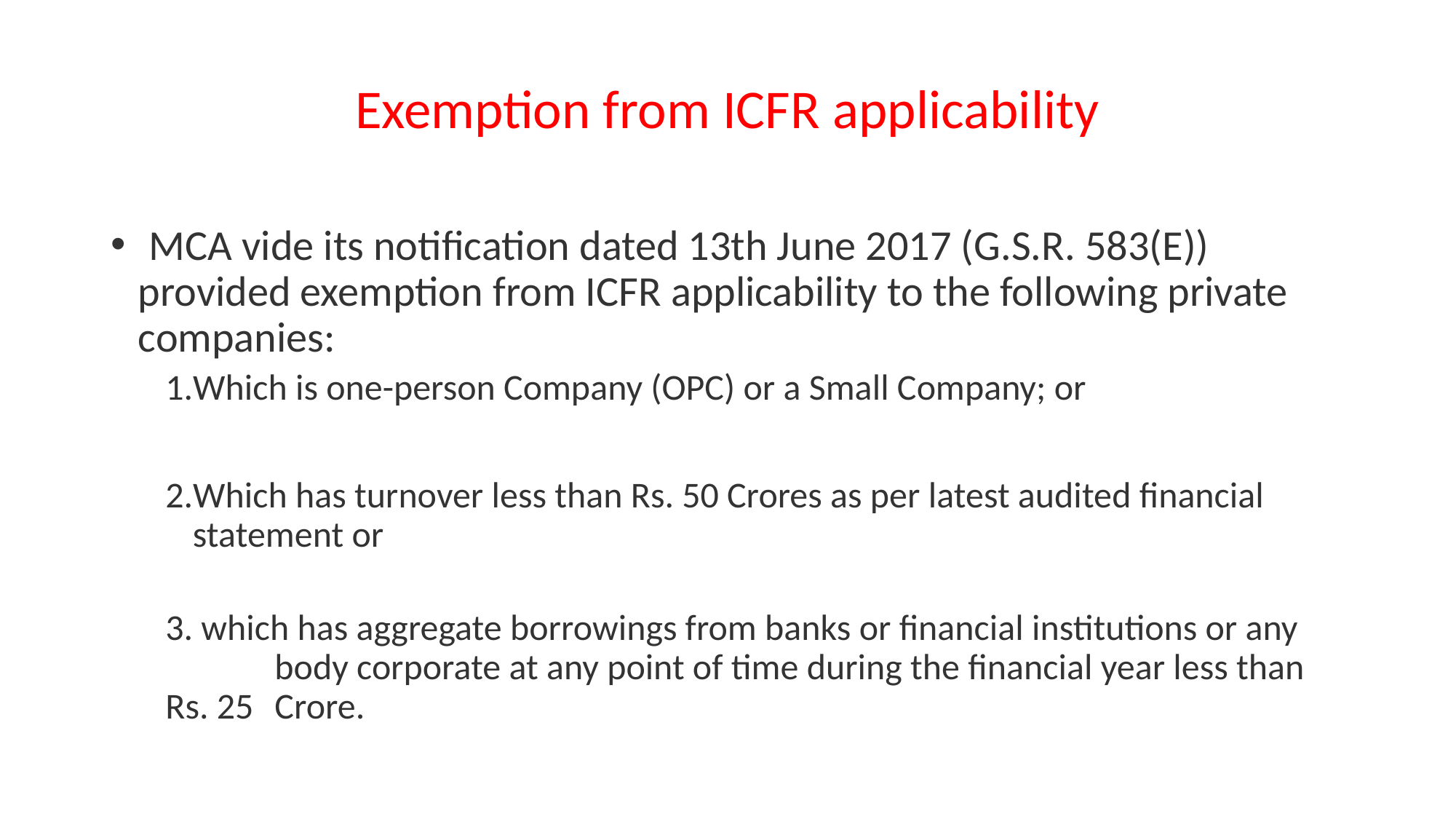

# Exemption from ICFR applicability
 MCA vide its notification dated 13th June 2017 (G.S.R. 583(E)) provided exemption from ICFR applicability to the following private companies:
Which is one-person Company (OPC) or a Small Company; or

Which has turnover less than Rs. 50 Crores as per latest audited financial statement or

3. which has aggregate borrowings from banks or financial institutions or any  	body corporate at any point of time during the financial year less than Rs. 25 	Crore.